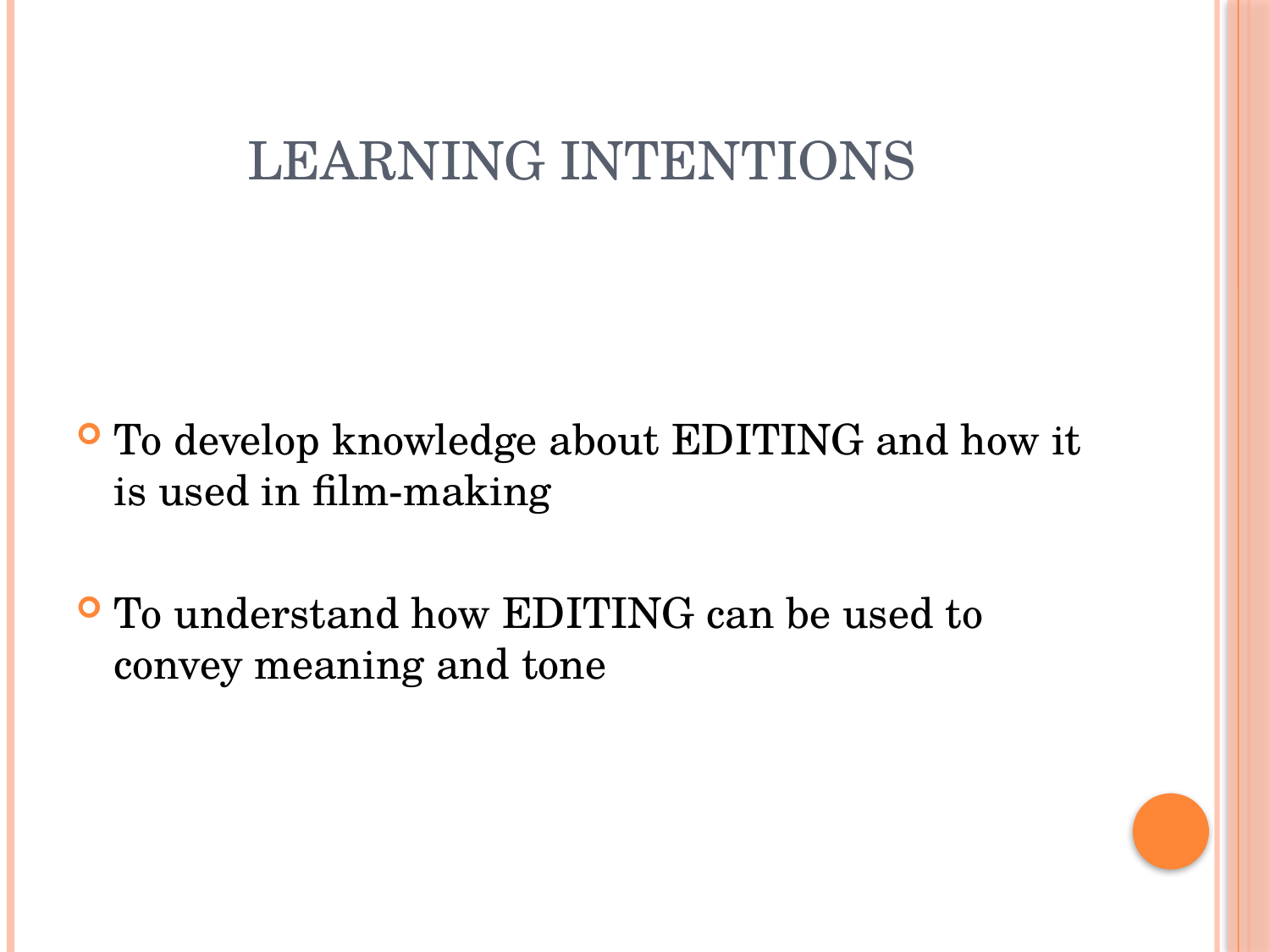

# Learning Intentions

To develop knowledge about EDITING and how it is used in film-making

To understand how EDITING can be used to convey meaning and tone